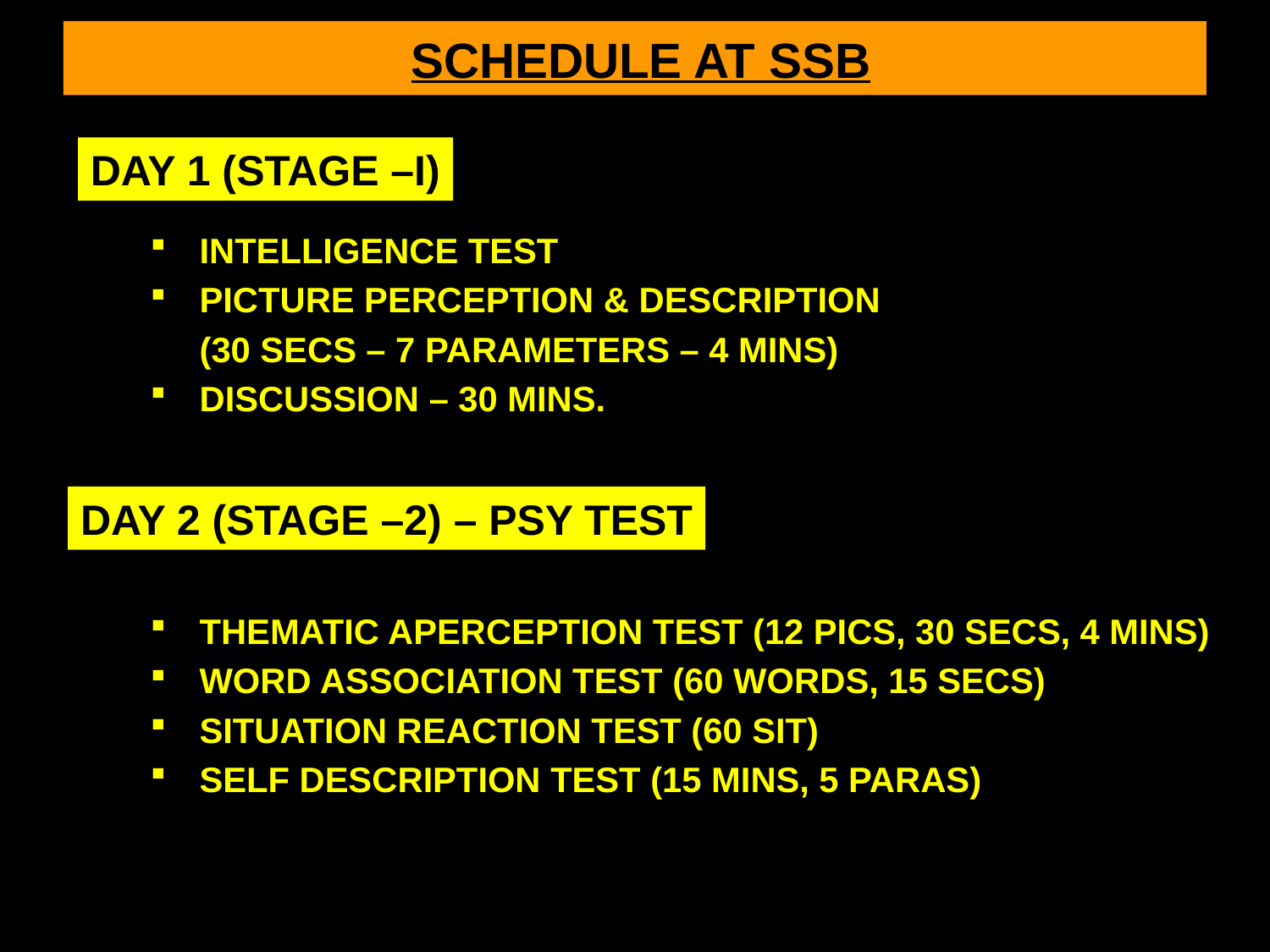

SCHEDULE AT SSB
DAY 1 (STAGE –I)
 INTELLIGENCE TEST
 PICTURE PERCEPTION & DESCRIPTION
	 (30 SECS – 7 PARAMETERS – 4 MINS)
 DISCUSSION – 30 MINS.
DAY 2 (STAGE –2) – PSY TEST
 THEMATIC APERCEPTION TEST (12 PICS, 30 SECS, 4 MINS)
 WORD ASSOCIATION TEST (60 WORDS, 15 SECS)
 SITUATION REACTION TEST (60 SIT)
 SELF DESCRIPTION TEST (15 MINS, 5 PARAS)